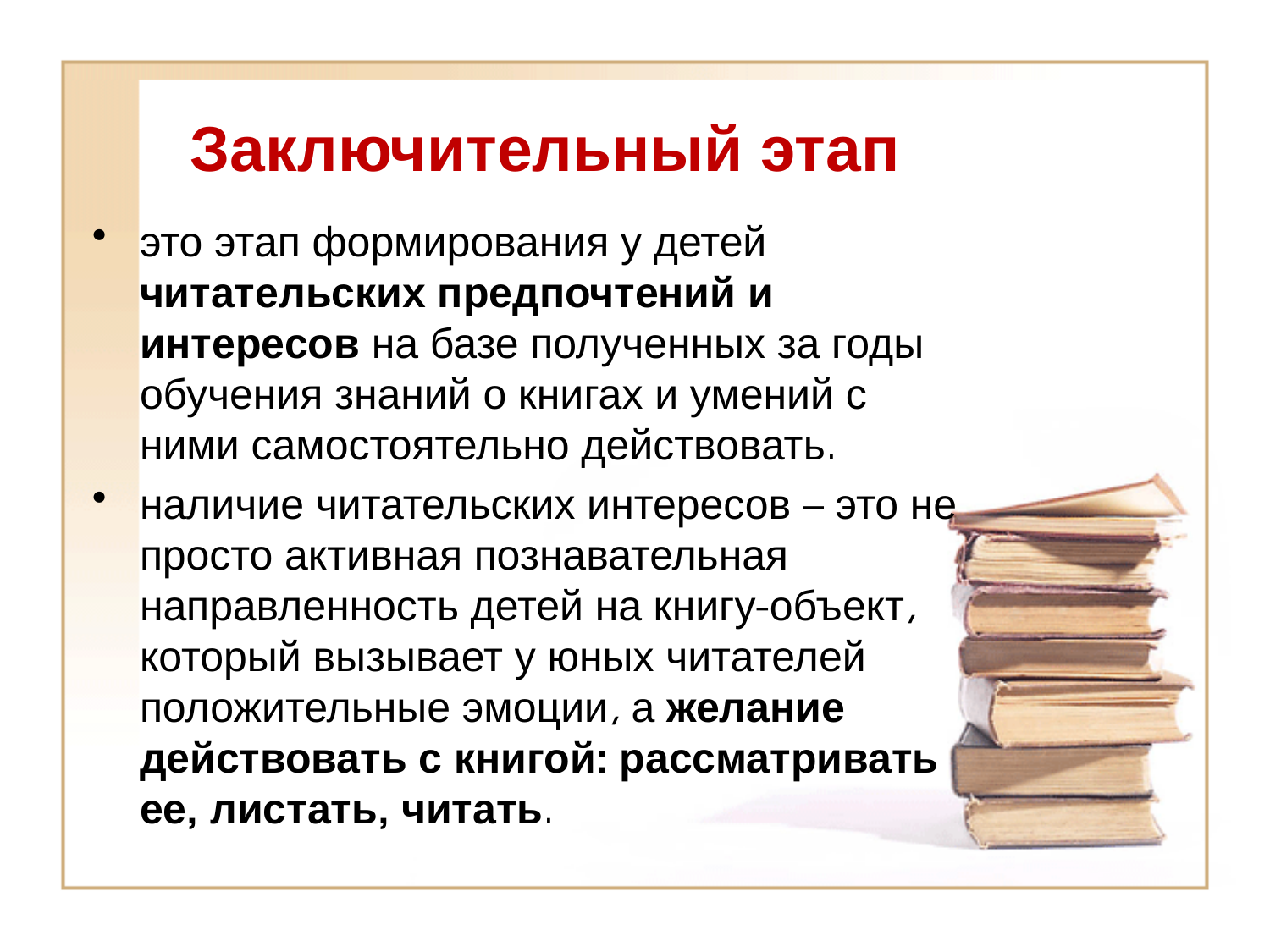

# Заключительный этап
это этап формирования у детей читательских предпочтений и интересов на базе полученных за годы обучения знаний о книгах и умений с ними самостоятельно действовать.
наличие читательских интересов – это не просто активная познавательная направленность детей на книгу-объект, который вызывает у юных читателей положительные эмоции, а желание действовать с книгой: рассматривать ее, листать, читать.